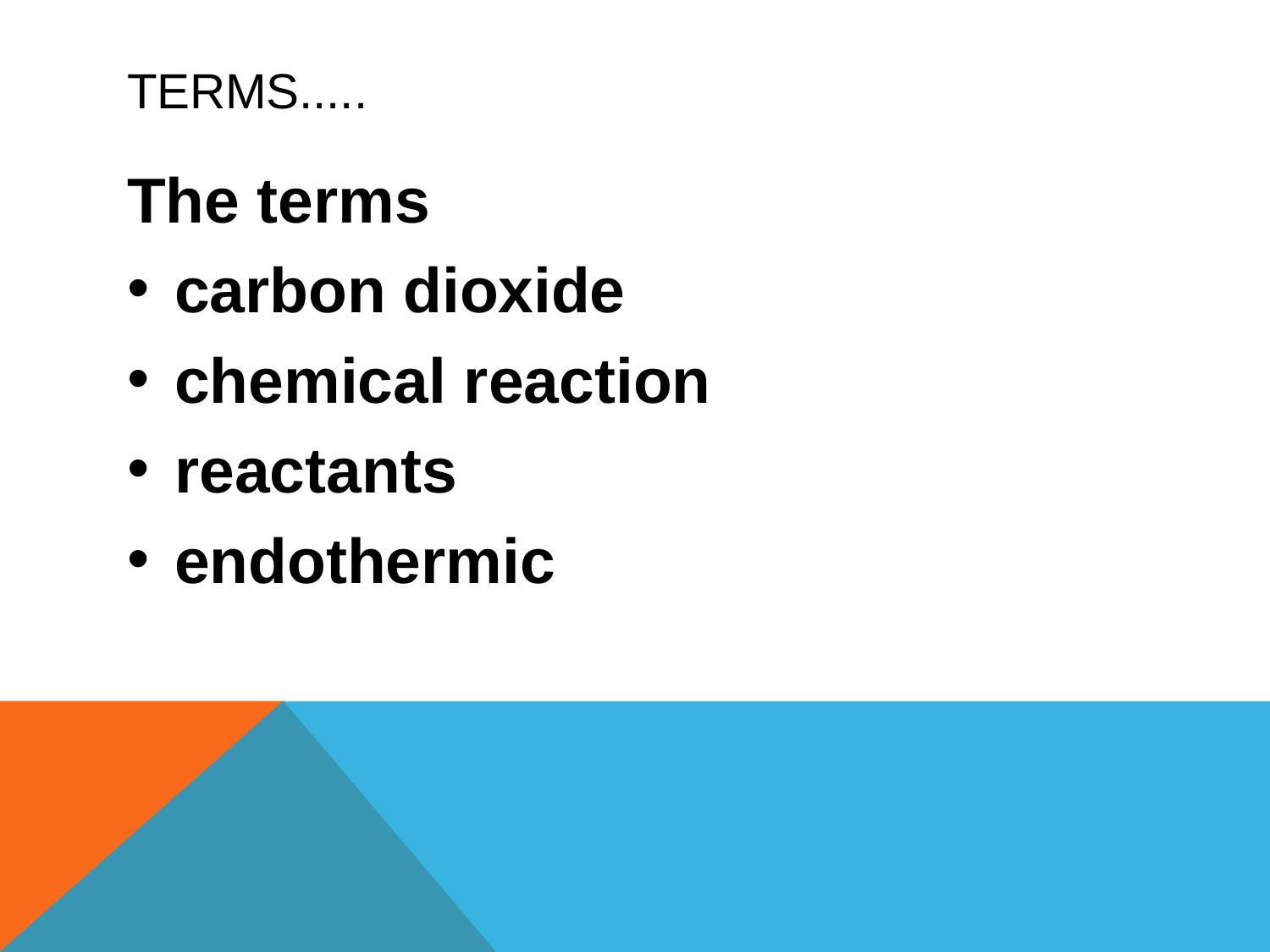

# Terms.....
The terms
carbon dioxide
chemical reaction
reactants
endothermic